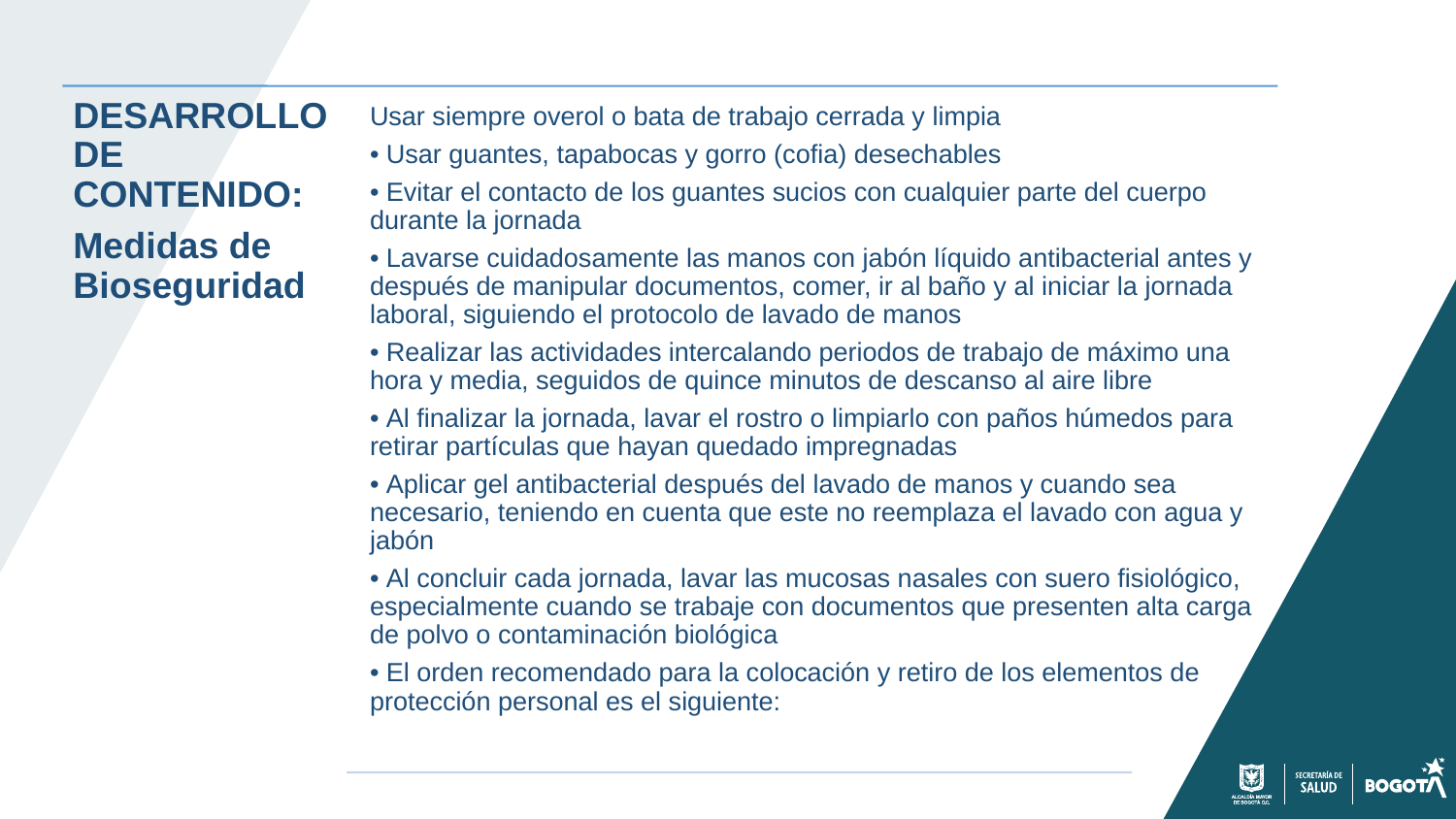

DESARROLLO DE CONTENIDO:
Medidas de Bioseguridad
Usar siempre overol o bata de trabajo cerrada y limpia
• Usar guantes, tapabocas y gorro (cofia) desechables
• Evitar el contacto de los guantes sucios con cualquier parte del cuerpo durante la jornada
• Lavarse cuidadosamente las manos con jabón líquido antibacterial antes y después de manipular documentos, comer, ir al baño y al iniciar la jornada laboral, siguiendo el protocolo de lavado de manos
• Realizar las actividades intercalando periodos de trabajo de máximo una hora y media, seguidos de quince minutos de descanso al aire libre
• Al finalizar la jornada, lavar el rostro o limpiarlo con paños húmedos para retirar partículas que hayan quedado impregnadas
• Aplicar gel antibacterial después del lavado de manos y cuando sea necesario, teniendo en cuenta que este no reemplaza el lavado con agua y jabón
• Al concluir cada jornada, lavar las mucosas nasales con suero fisiológico, especialmente cuando se trabaje con documentos que presenten alta carga de polvo o contaminación biológica
• El orden recomendado para la colocación y retiro de los elementos de protección personal es el siguiente: